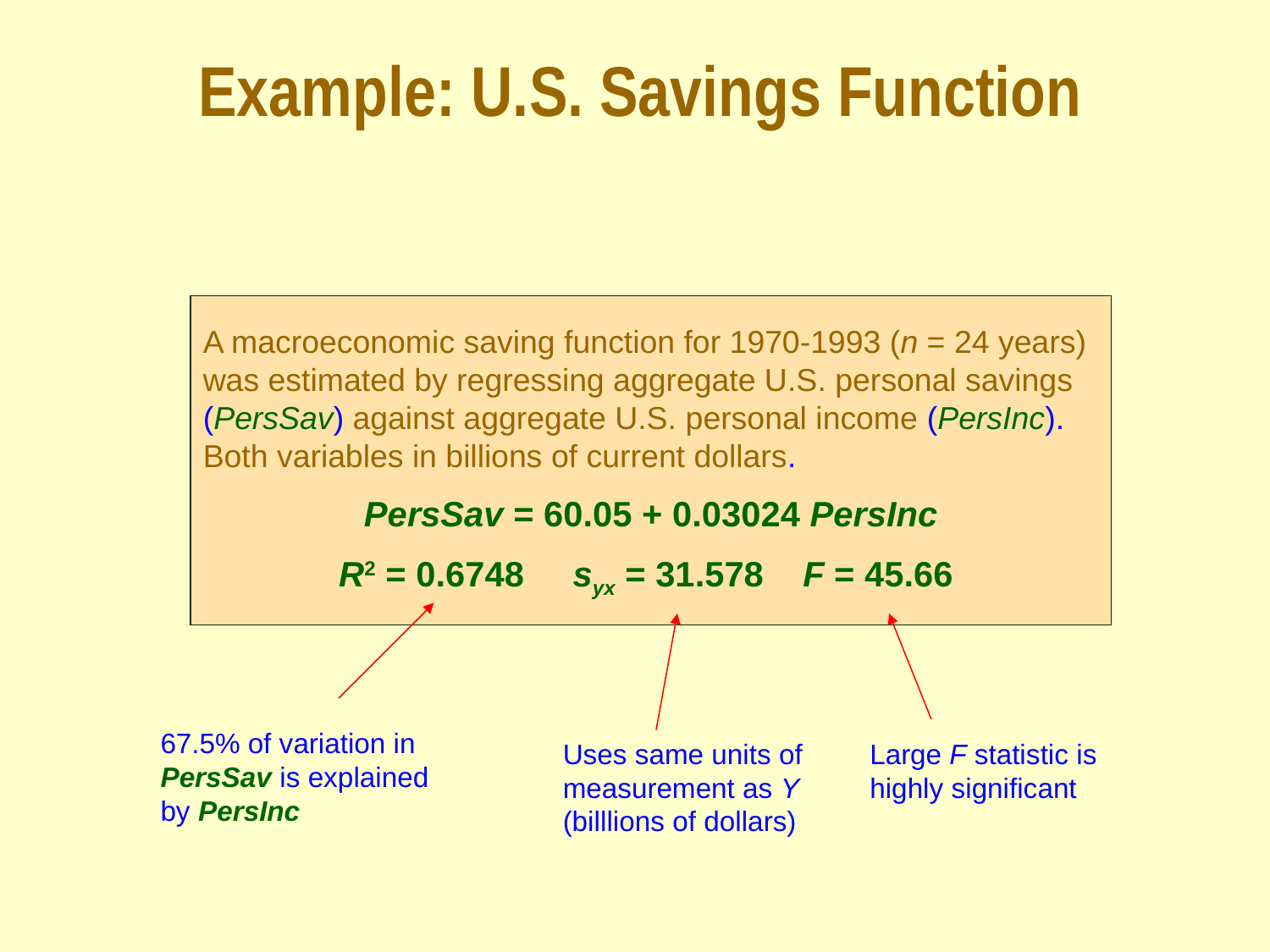

# Example: U.S. Savings Function
A macroeconomic saving function for 1970-1993 (n = 24 years) was estimated by regressing aggregate U.S. personal savings (PersSav) against aggregate U.S. personal income (PersInc).  Both variables in billions of current dollars.
PersSav = 60.05 + 0.03024 PersInc
R2 = 0.6748     syx = 31.578    F = 45.66

67.5% of variation in PersSav is explained by PersInc
Uses same units of measurement as Y (billlions of dollars)
Large F statistic is highly significant